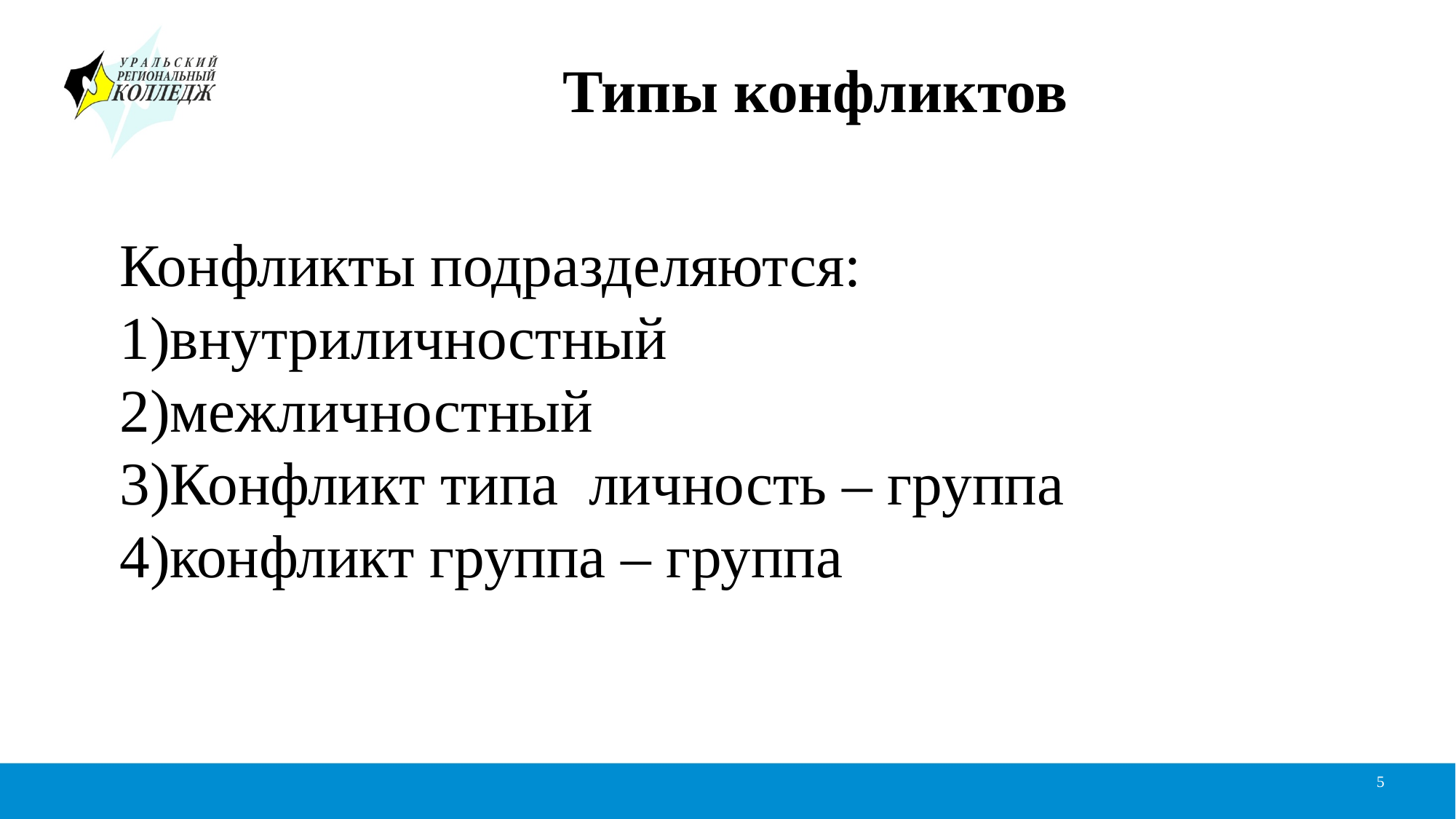

# Типы конфликтов

Конфликты подразделяются: 1)внутриличностный
2)межличностный
3)Конфликт типа  личность – группа 4)конфликт группа – группа
5